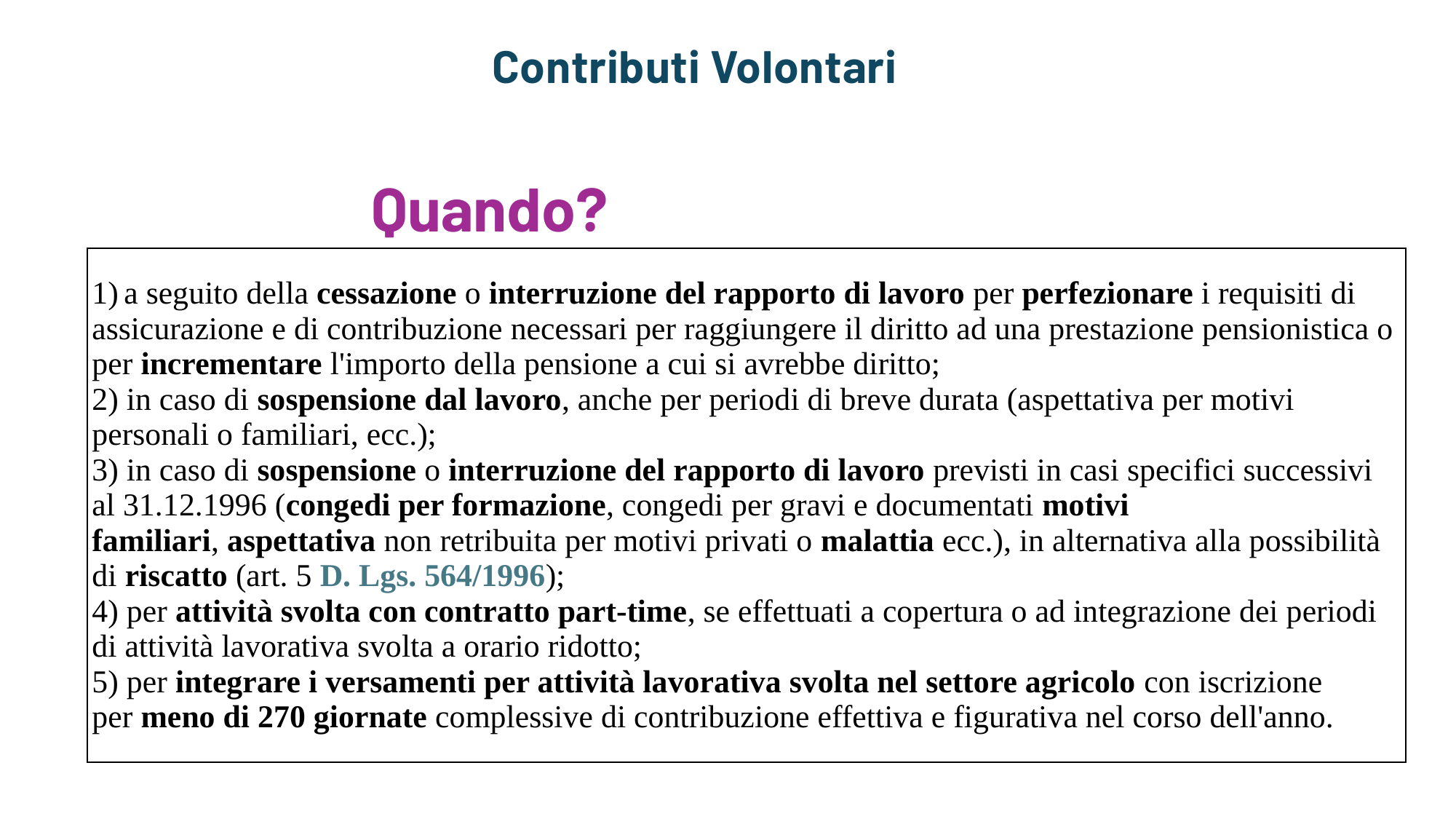

Contributi Volontari
Quando?
| 1) a seguito della cessazione o interruzione del rapporto di lavoro per perfezionare i requisiti di assicurazione e di contribuzione necessari per raggiungere il diritto ad una prestazione pensionistica o per incrementare l'importo della pensione a cui si avrebbe diritto; 2) in caso di sospensione dal lavoro, anche per periodi di breve durata (aspettativa per motivi personali o familiari, ecc.); 3) in caso di sospensione o interruzione del rapporto di lavoro previsti in casi specifici successivi al 31.12.1996 (congedi per formazione, congedi per gravi e documentati motivi familiari, aspettativa non retribuita per motivi privati o malattia ecc.), in alternativa alla possibilità di riscatto (art. 5 D. Lgs. 564/1996); 4) per attività svolta con contratto part-time, se effettuati a copertura o ad integrazione dei periodi di attività lavorativa svolta a orario ridotto; 5) per integrare i versamenti per attività lavorativa svolta nel settore agricolo con iscrizione per meno di 270 giornate complessive di contribuzione effettiva e figurativa nel corso dell'anno. |
| --- |